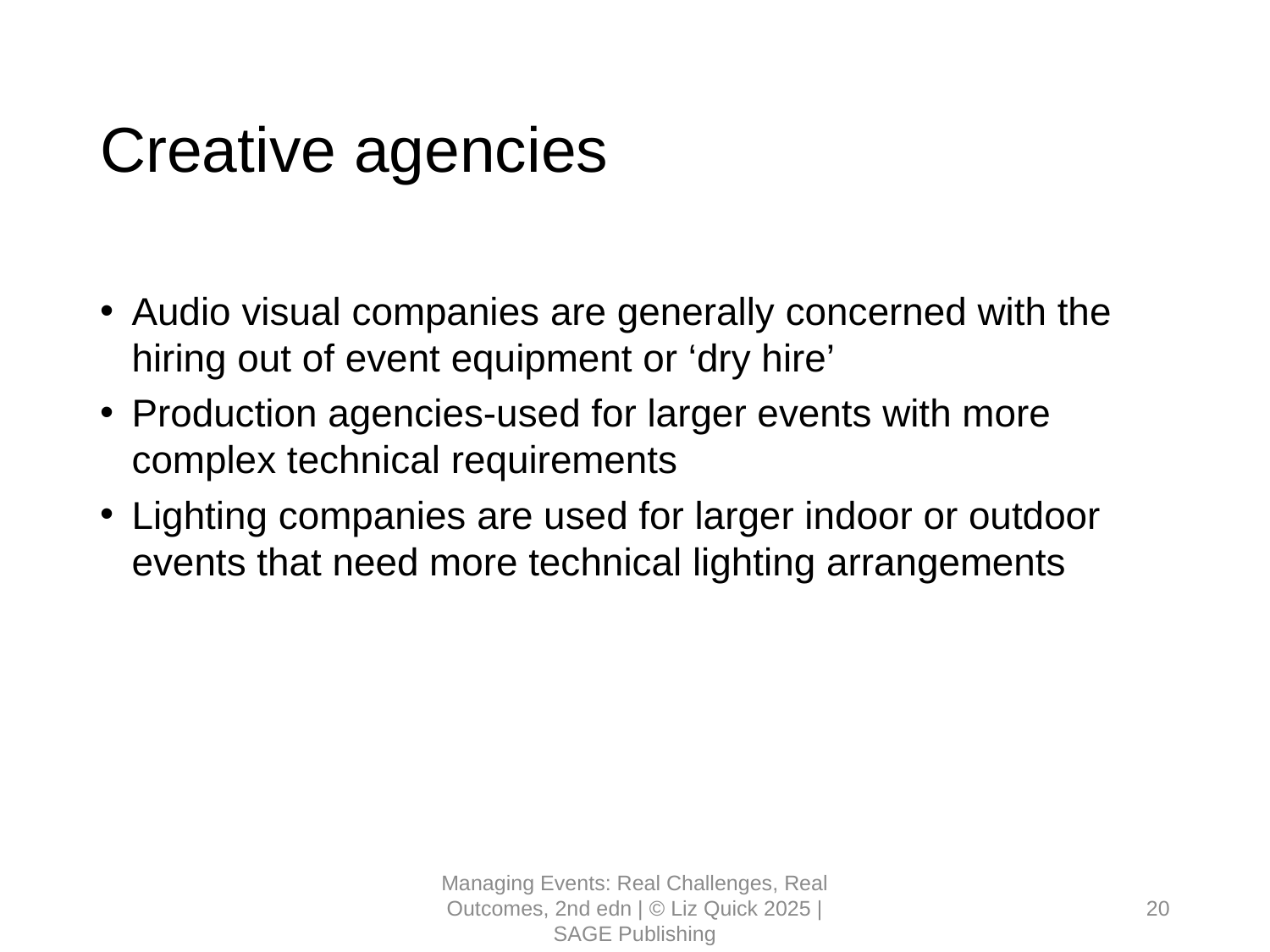

# Creative agencies
Audio visual companies are generally concerned with the hiring out of event equipment or ‘dry hire’
Production agencies-used for larger events with more complex technical requirements
Lighting companies are used for larger indoor or outdoor events that need more technical lighting arrangements
Managing Events: Real Challenges, Real Outcomes, 2nd edn | © Liz Quick 2025 | SAGE Publishing
20